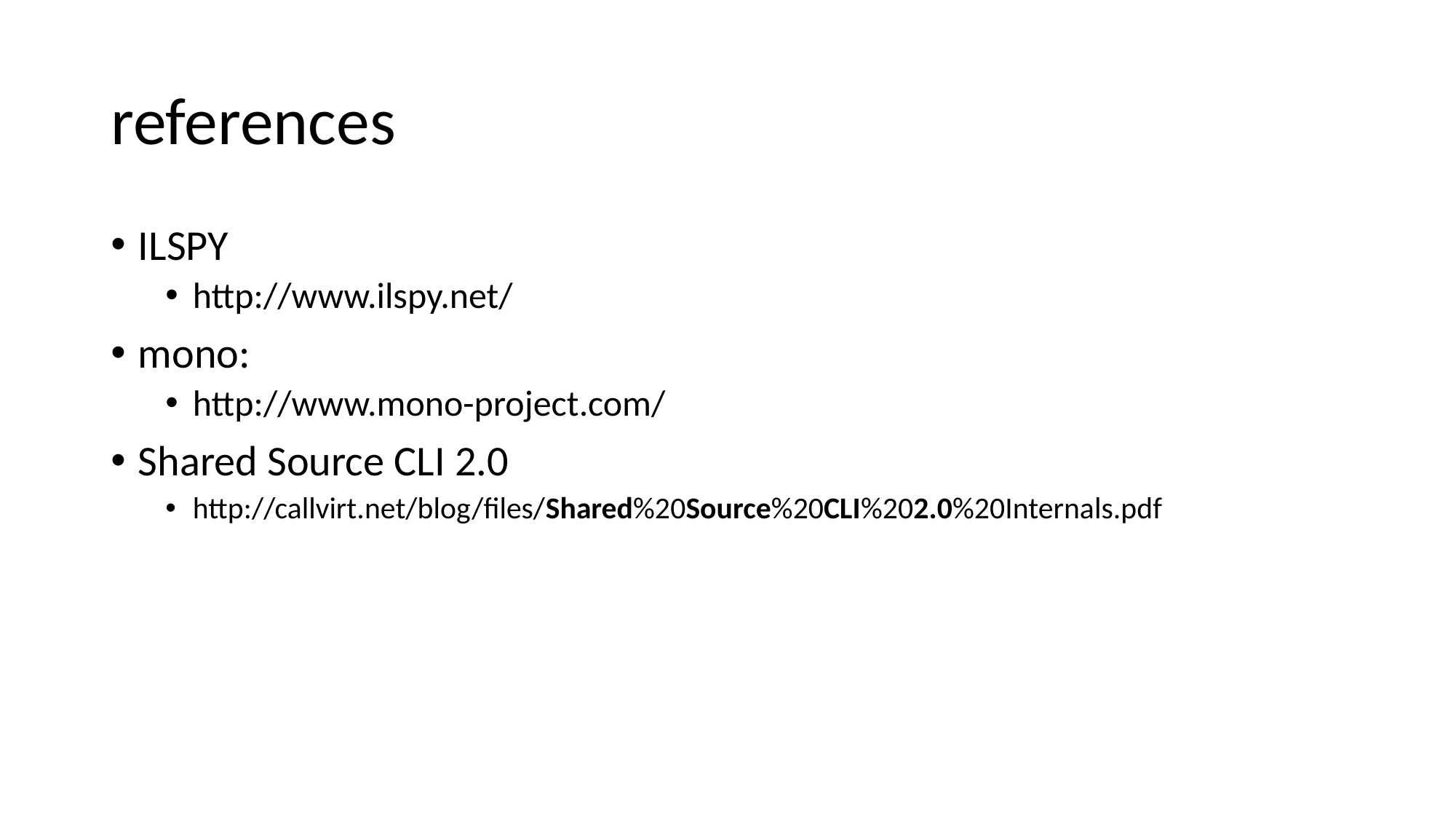

# references
ILSPY
http://www.ilspy.net/
mono:
http://www.mono-project.com/
Shared Source CLI 2.0
http://callvirt.net/blog/files/Shared%20Source%20CLI%202.0%20Internals.pdf‎